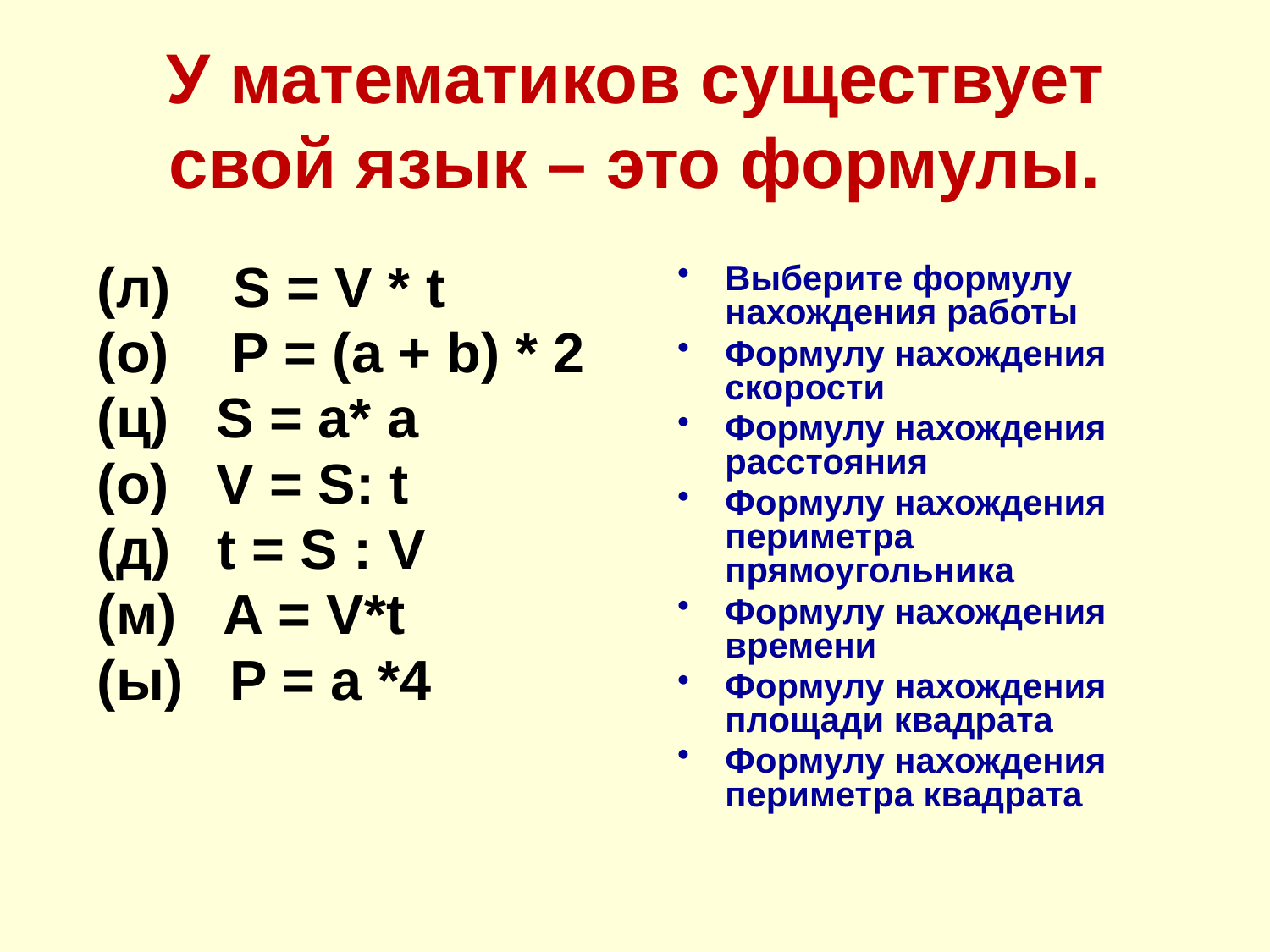

# У математиков существует свой язык – это формулы.

(л)    S = V * t
(о)    P = (a + b) * 2
(ц)   S = a* a
(о)   V = S: t
(д)   t = S : V
(м)   A = V*t
(ы)   P = a *4

Выберите формулу нахождения работы
Формулу нахождения скорости
Формулу нахождения расстояния
Формулу нахождения периметра прямоугольника
Формулу нахождения времени
Формулу нахождения площади квадрата
Формулу нахождения периметра квадрата